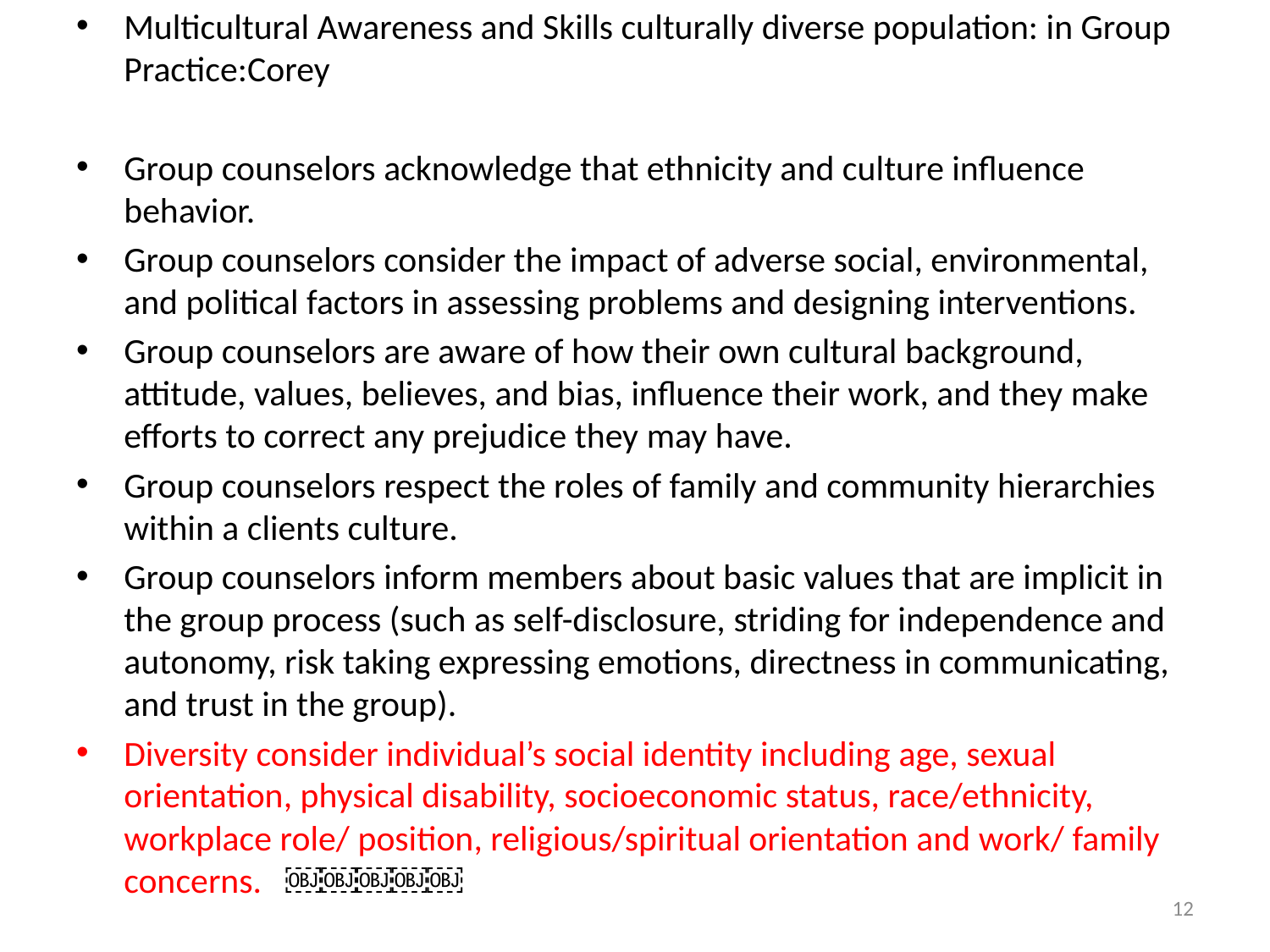

Multicultural Awareness and Skills culturally diverse population: in Group Practice:Corey

Group counselors acknowledge that ethnicity and culture influence behavior.
Group counselors consider the impact of adverse social, environmental, and political factors in assessing problems and designing interventions.
Group counselors are aware of how their own cultural background, attitude, values, believes, and bias, influence their work, and they make efforts to correct any prejudice they may have.
Group counselors respect the roles of family and community hierarchies within a clients culture.
Group counselors inform members about basic values that are implicit in the group process (such as self-disclosure, striding for independence and autonomy, risk taking expressing emotions, directness in communicating, and trust in the group).
Diversity consider individual’s social identity including age, sexual orientation, physical disability, socioeconomic status, race/ethnicity, workplace role/ position, religious/spiritual orientation and work/ family concerns.   ￼￼￼￼￼
12